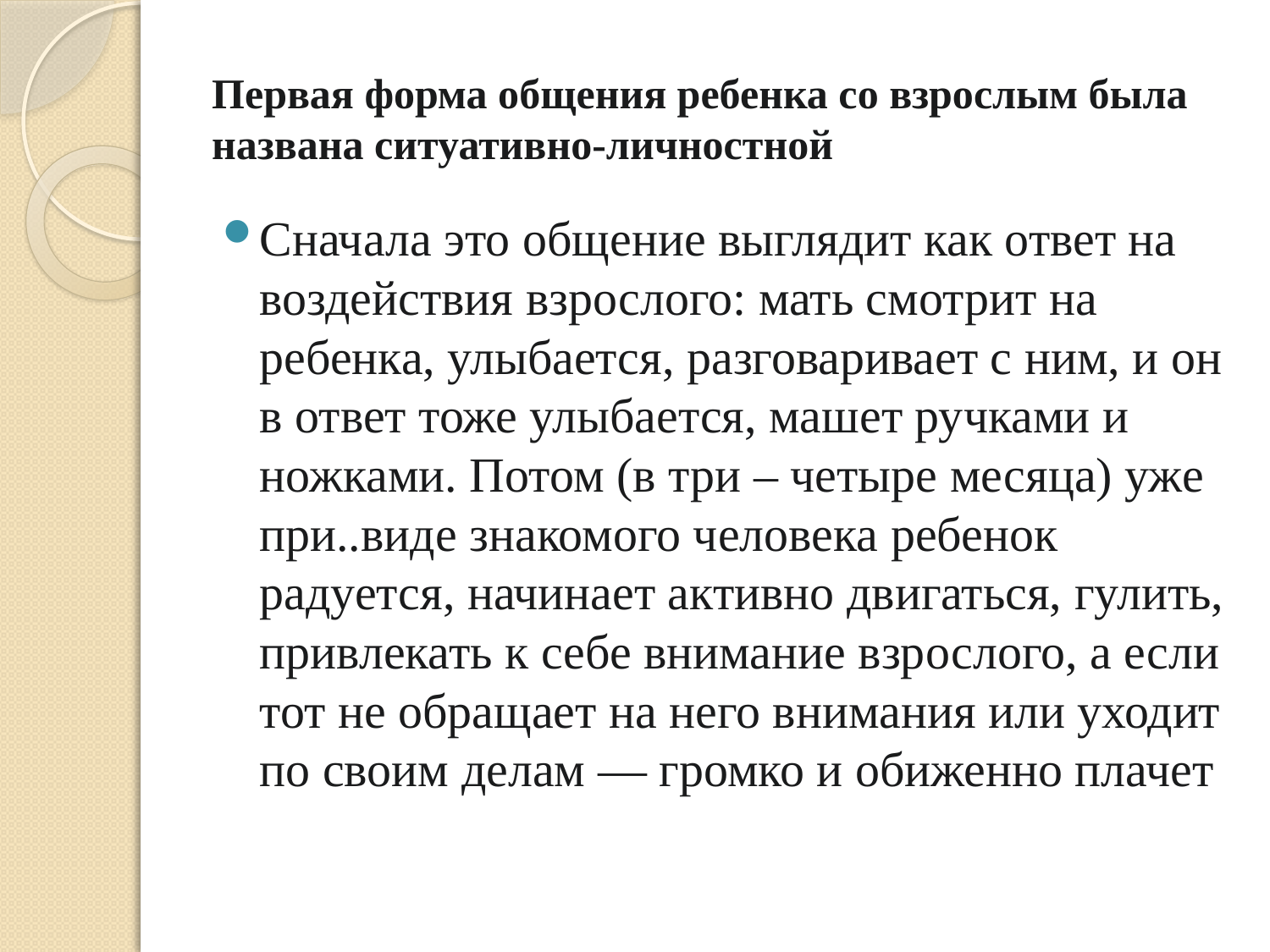

# Первая форма общения ребенка со взрослым была названа ситуативно-личностной
Сначала это общение выглядит как ответ на воздействия взрослого: мать смотрит на ребенка, улыбается, разговаривает с ним, и он в ответ тоже улыбается, машет ручками и ножками. Потом (в три – четыре месяца) уже при..виде знакомого человека ребенок радуется, начинает активно двигаться, гулить, привлекать к себе внимание взрослого, а если тот не обращает на него внимания или уходит по своим делам — громко и обиженно плачет